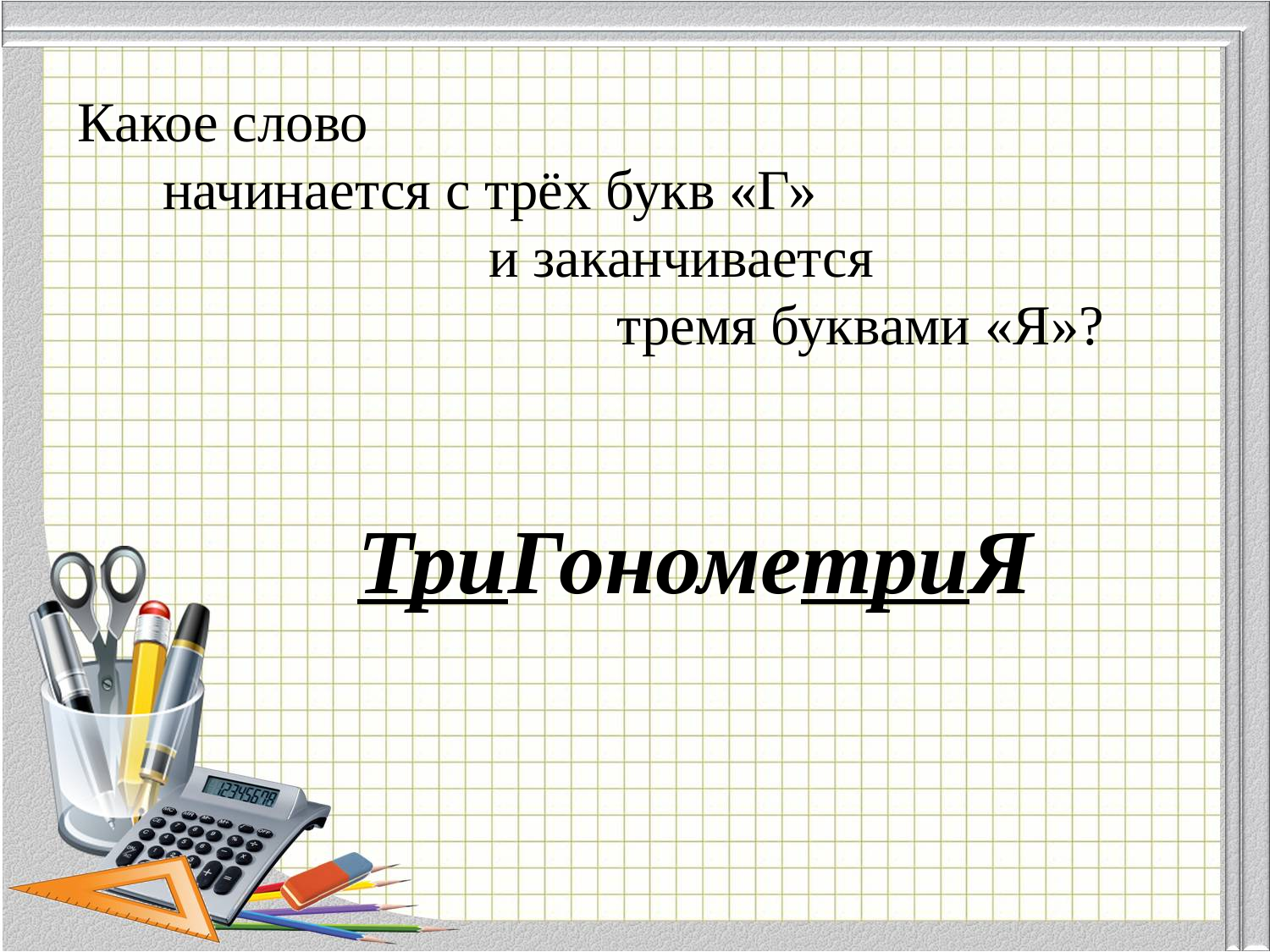

Какое слово
      начинается с трёх букв «Г»
                             и заканчивается
                                      тремя буквами «Я»?
ТриГонометриЯ